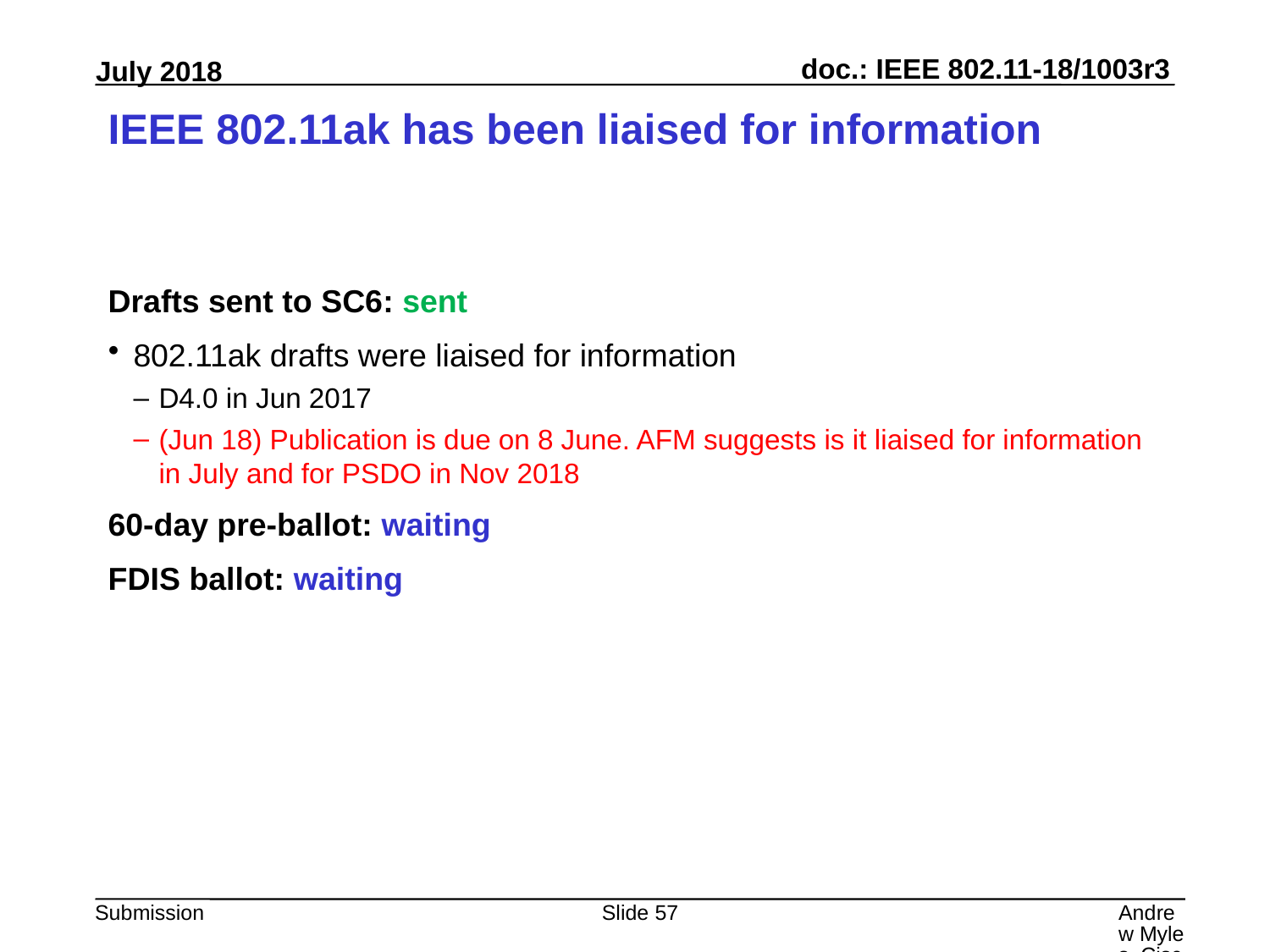

# IEEE 802.11ak has been liaised for information
Drafts sent to SC6: sent
802.11ak drafts were liaised for information
D4.0 in Jun 2017
(Jun 18) Publication is due on 8 June. AFM suggests is it liaised for information in July and for PSDO in Nov 2018
60-day pre-ballot: waiting
FDIS ballot: waiting
Slide 57
Andrew Myles, Cisco